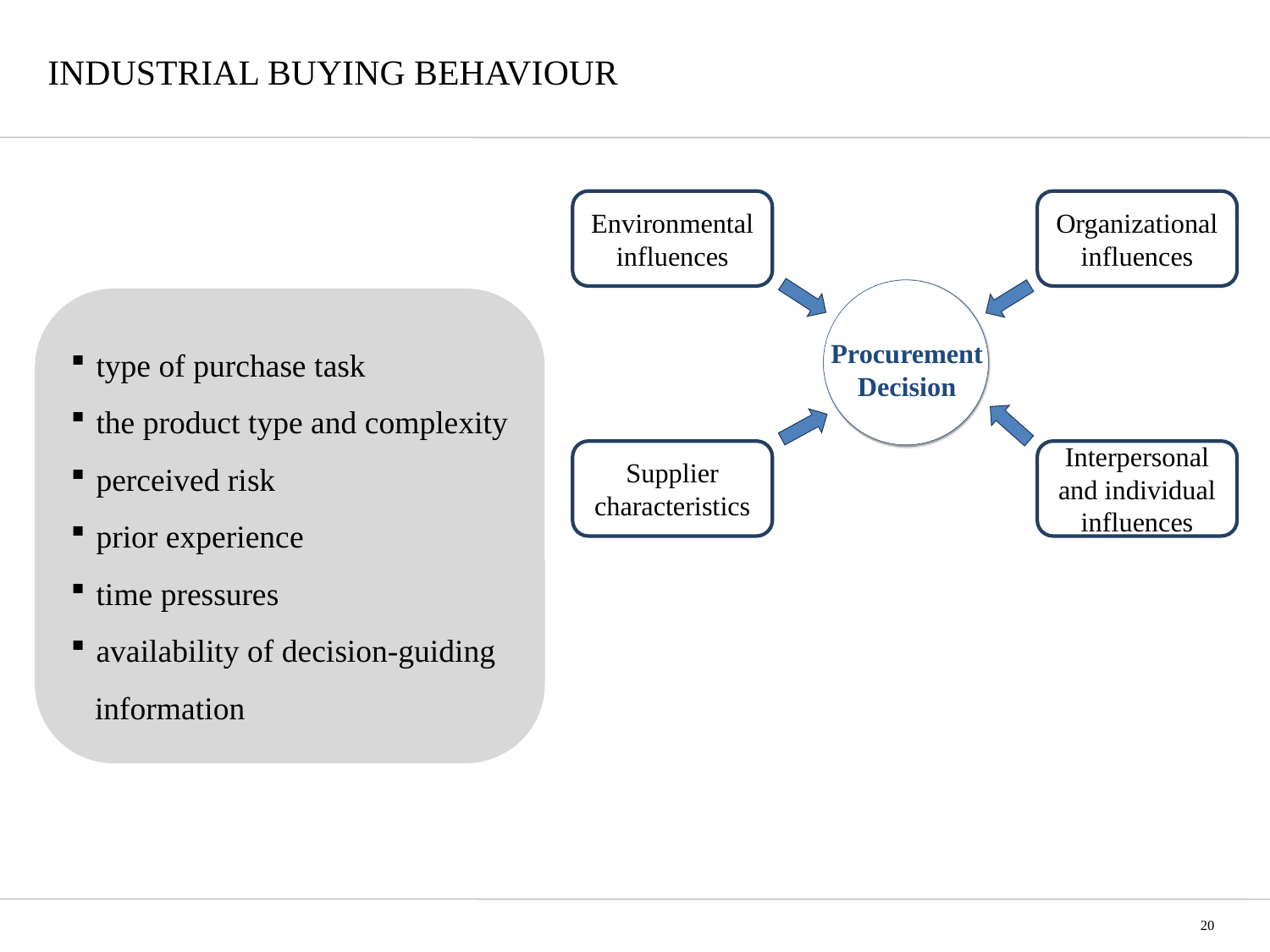

# INDUSTRIAL BUYING BEHAVIOUR
Environmental influences
Organizational influences

Supplier characteristics
Interpersonal and individual influences

type of purchase task
the product type and complexity
perceived risk
prior experience
time pressures
availability of decision-guiding
	information
Procurement Decision